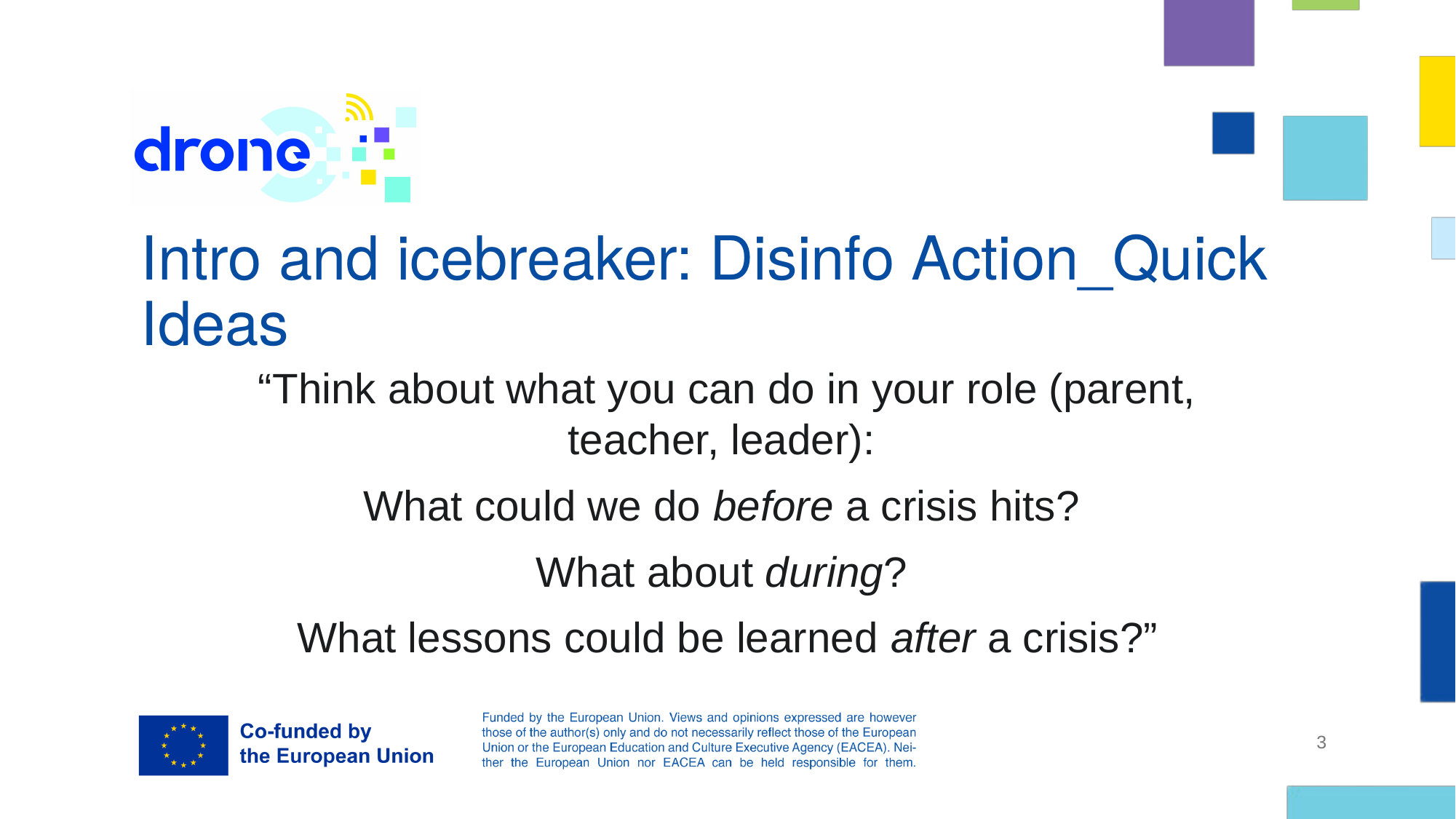

# Intro and icebreaker: Disinfo Action_Quick Ideas
“Think about what you can do in your role (parent, teacher, leader):
What could we do before a crisis hits?
What about during?
What lessons could be learned after a crisis?”
3